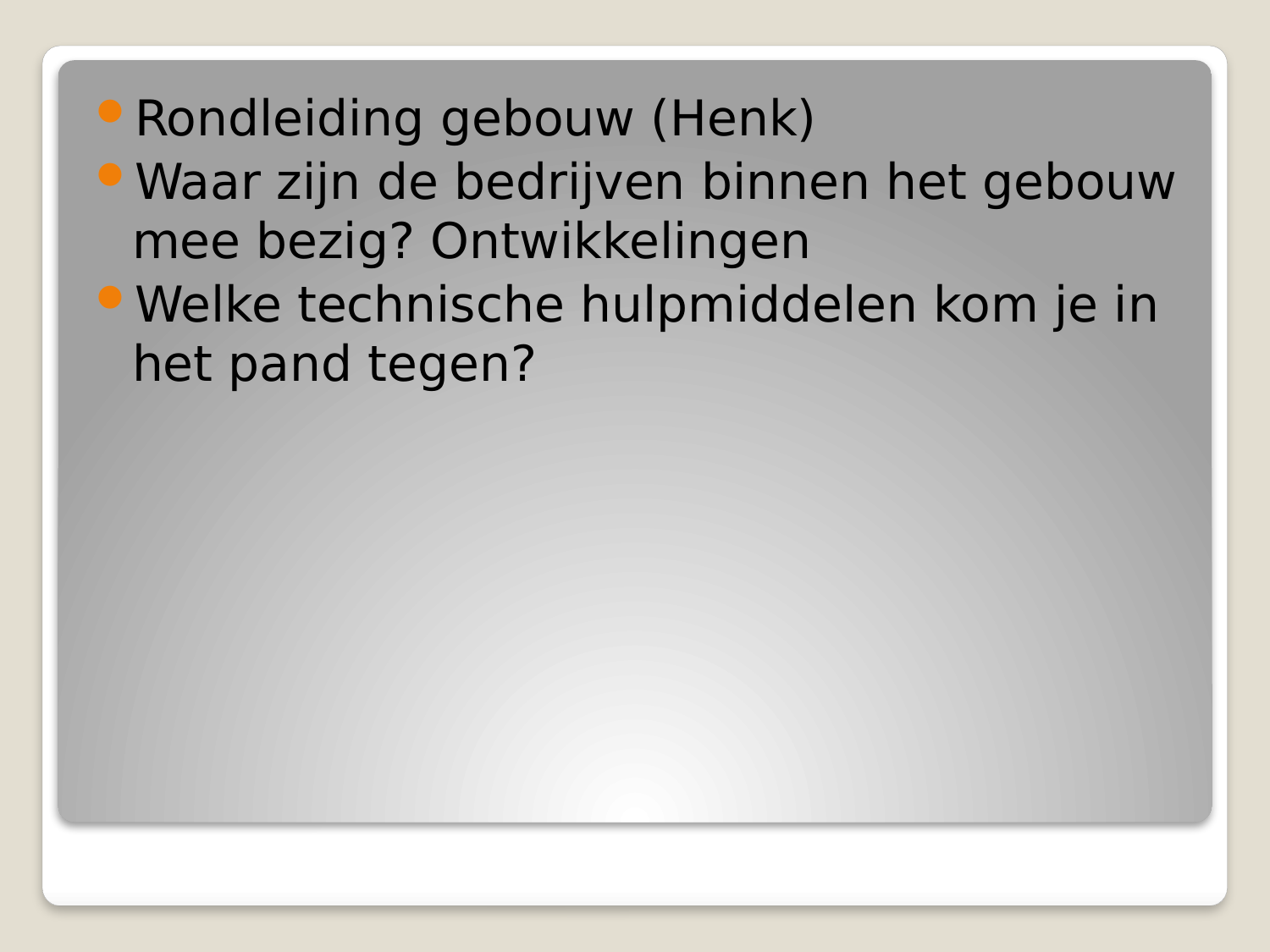

Rondleiding gebouw (Henk)
Waar zijn de bedrijven binnen het gebouw mee bezig? Ontwikkelingen
Welke technische hulpmiddelen kom je in het pand tegen?

#